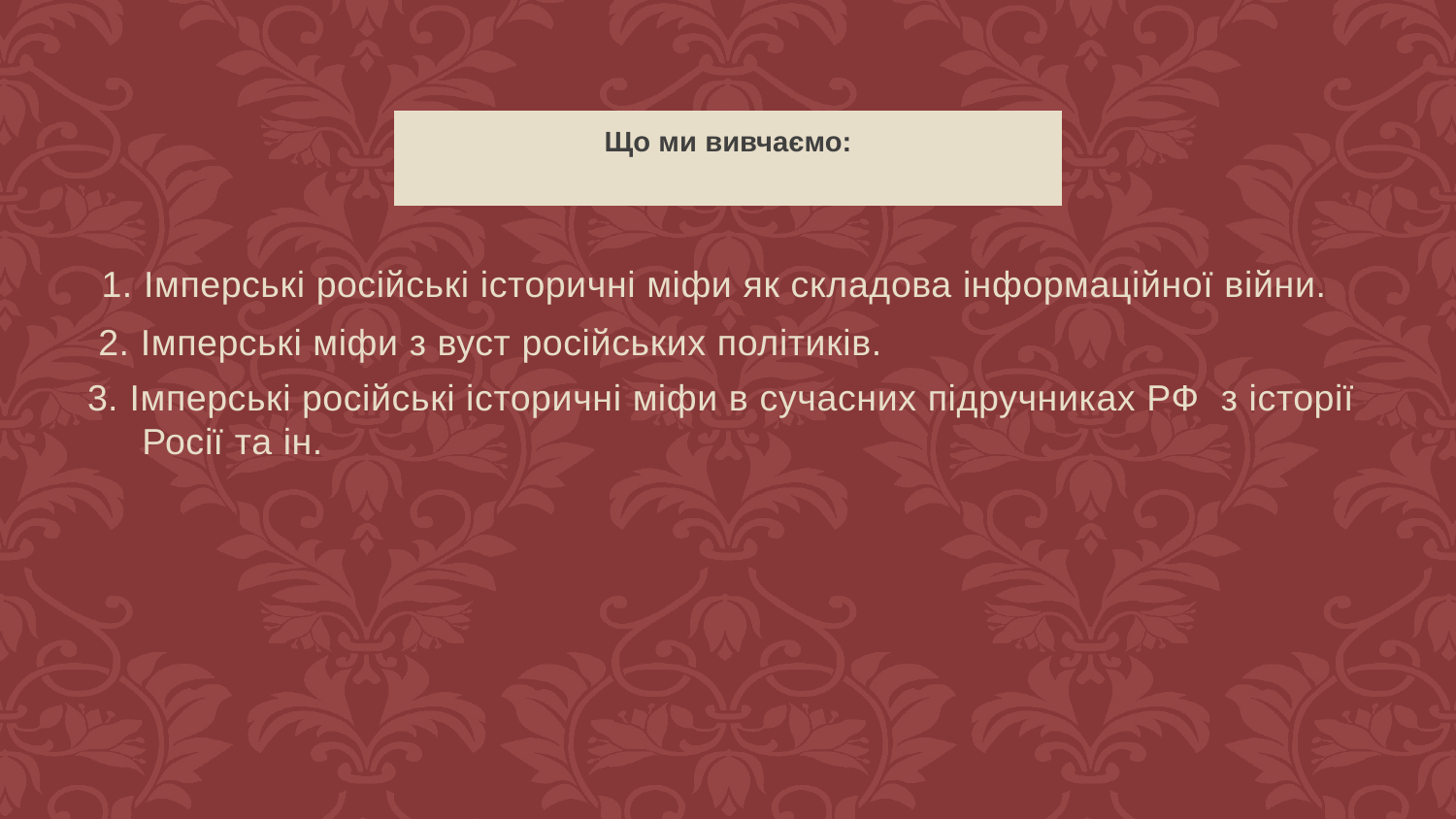

Що ми вивчаємо:
 1. Імперські російські історичні міфи як складова інформаційної війни.
 2. Імперські міфи з вуст російських політиків.
3. Імперські російські історичні міфи в сучасних підручниках РФ  з історії Росії та ін.